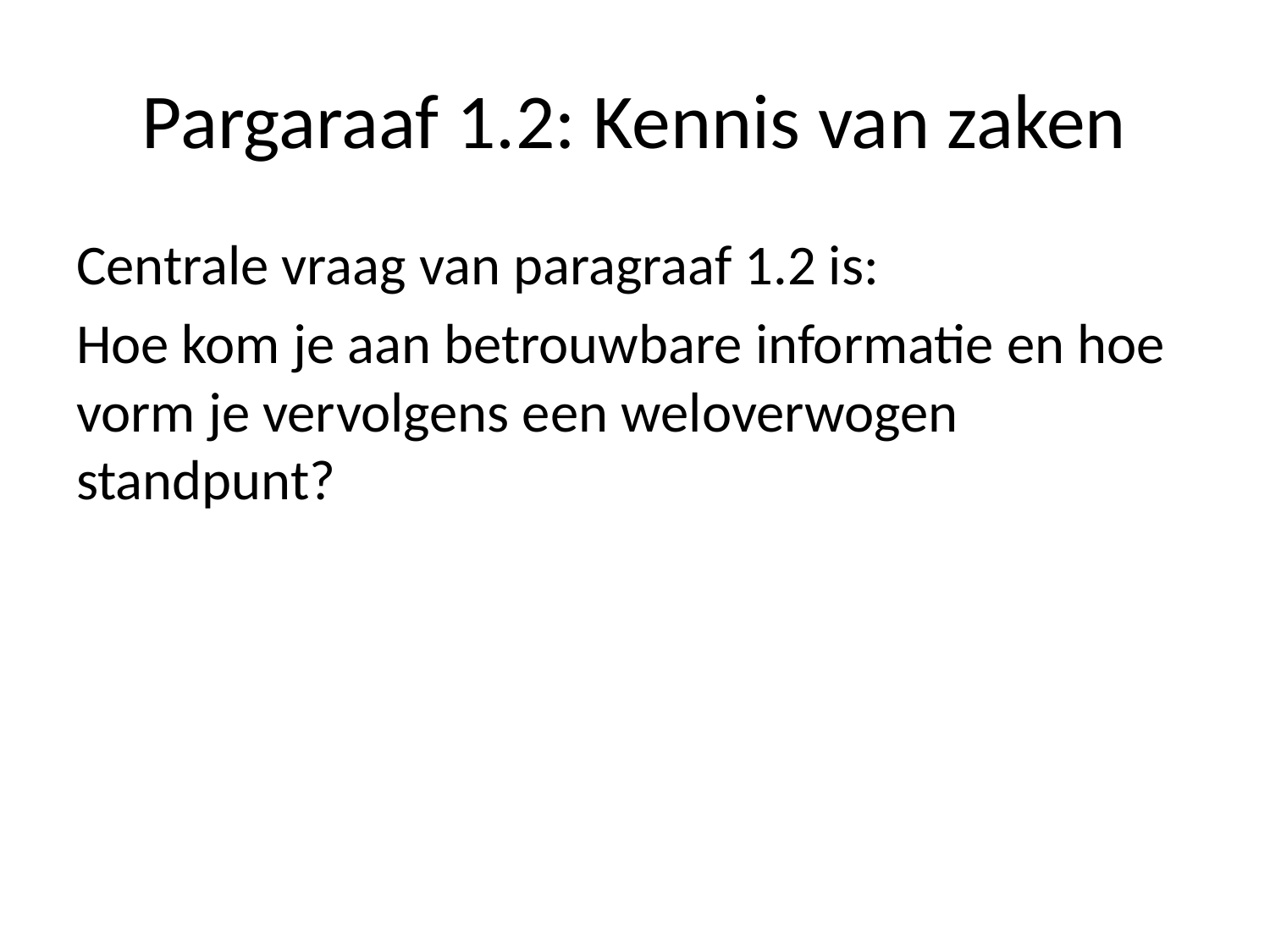

# Pargaraaf 1.2: Kennis van zaken
Centrale vraag van paragraaf 1.2 is:
Hoe kom je aan betrouwbare informatie en hoe vorm je vervolgens een weloverwogen standpunt?